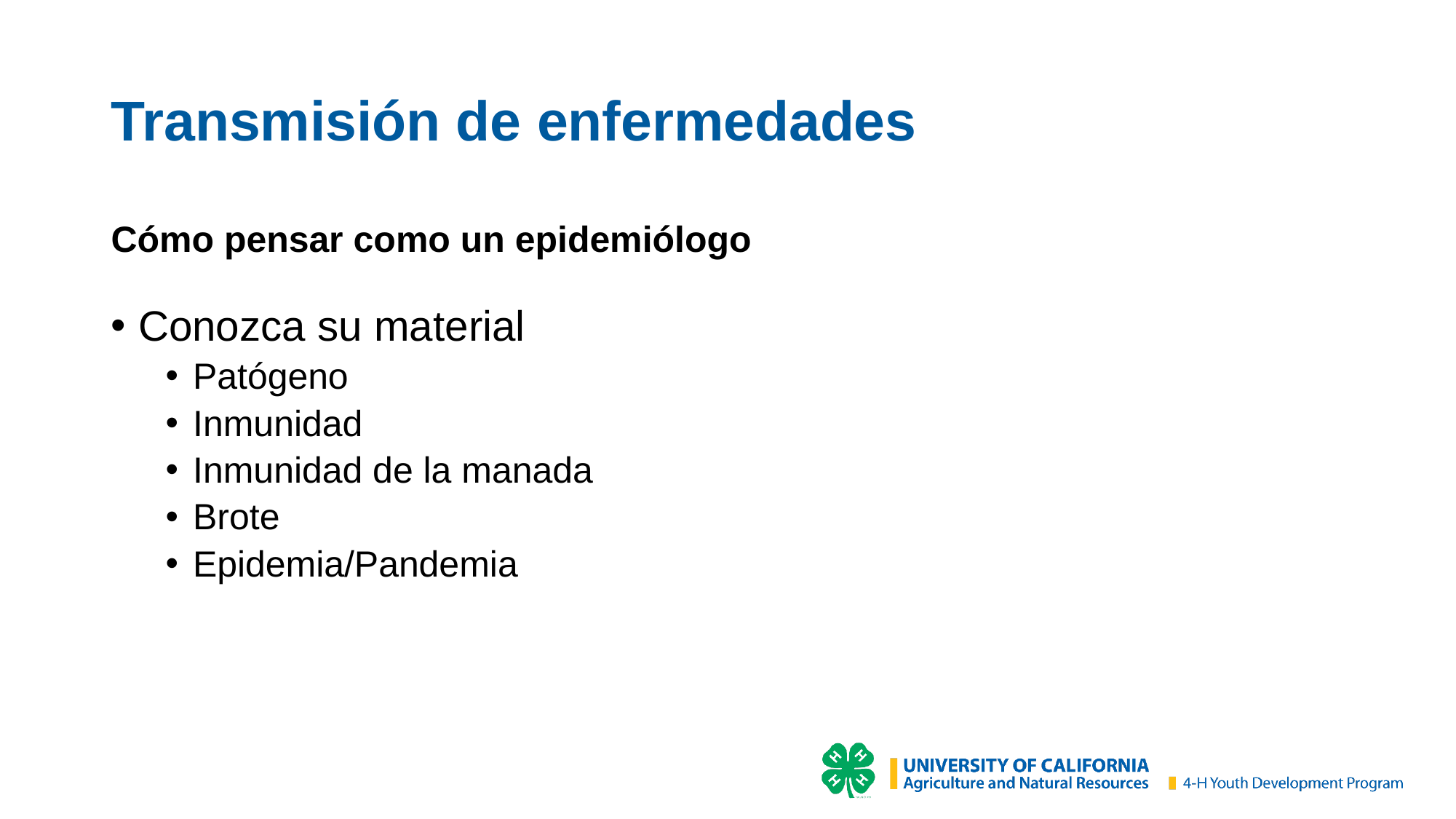

# Transmisión de enfermedades
Cómo pensar como un epidemiólogo
Conozca su material
Patógeno
Inmunidad
Inmunidad de la manada
Brote
Epidemia/Pandemia